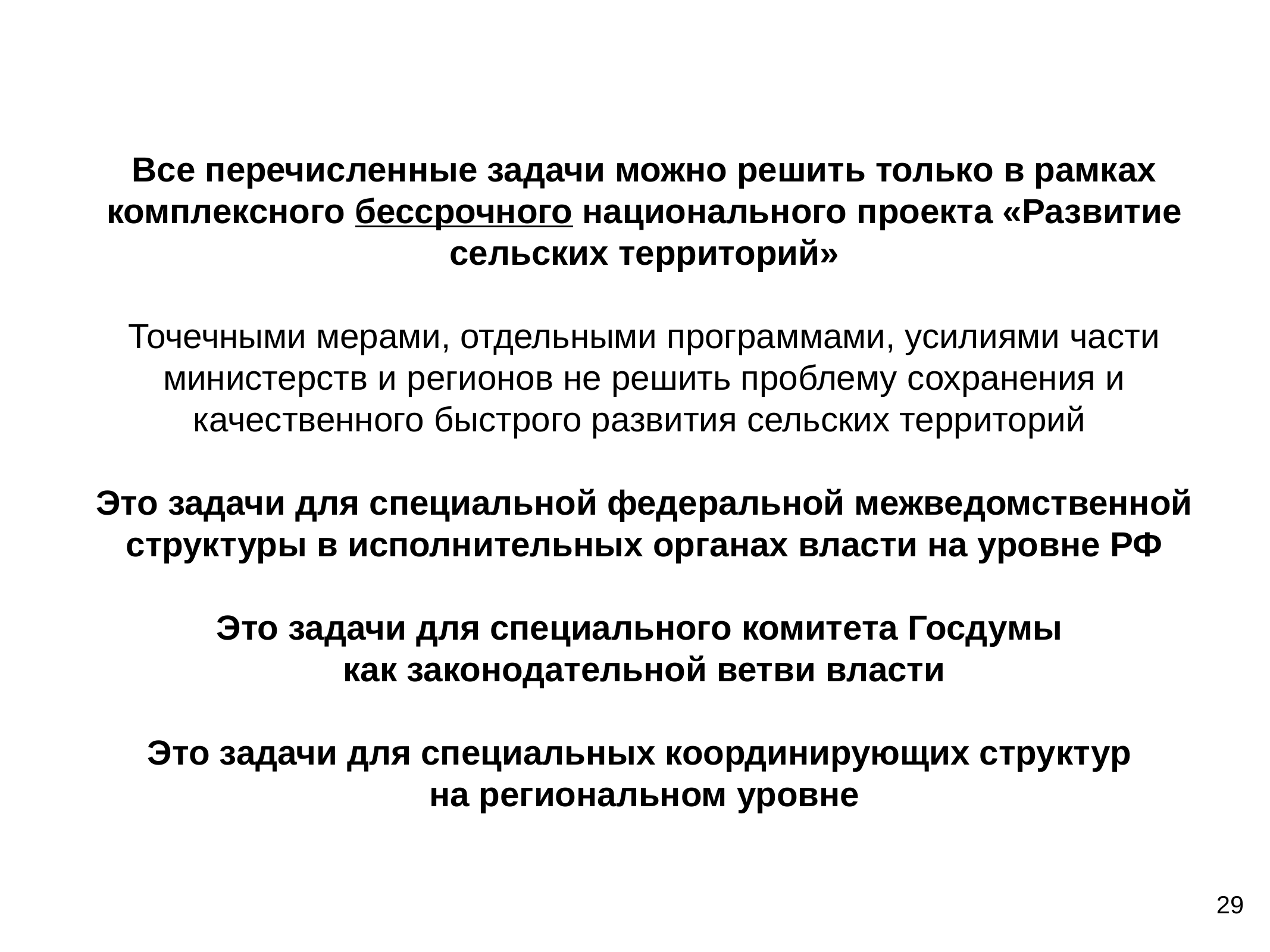

Все перечисленные задачи можно решить только в рамках комплексного бессрочного национального проекта «Развитие сельских территорий»

Точечными мерами, отдельными программами, усилиями части министерств и регионов не решить проблему сохранения и качественного быстрого развития сельских территорий

Это задачи для специальной федеральной межведомственной структуры в исполнительных органах власти на уровне РФ

Это задачи для специального комитета Госдумы
как законодательной ветви власти

Это задачи для специальных координирующих структур
на региональном уровне
29